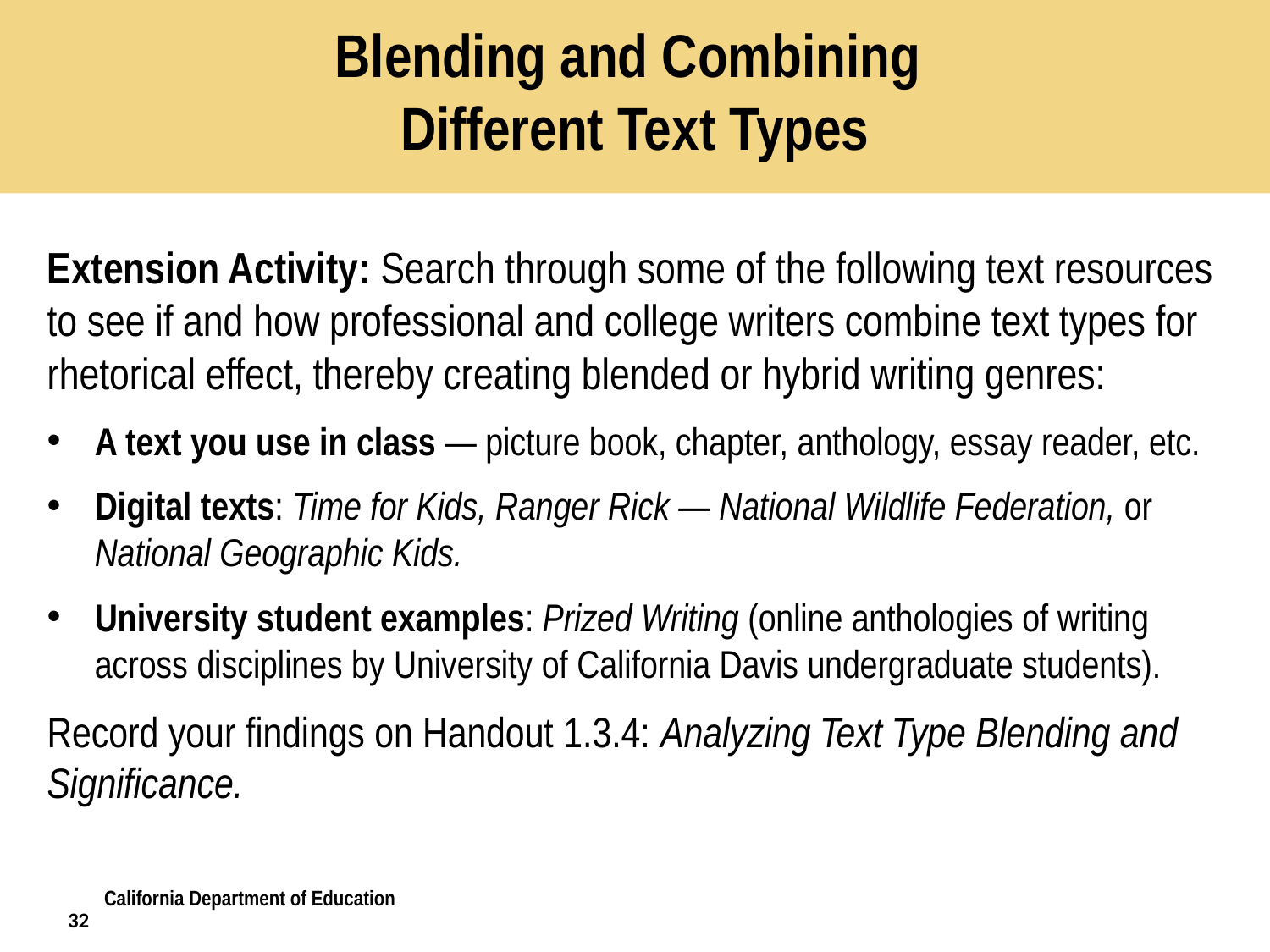

# Blending and Combining Different Text Types
Extension Activity: Search through some of the following text resources to see if and how professional and college writers combine text types for rhetorical effect, thereby creating blended or hybrid writing genres:
A text you use in class — picture book, chapter, anthology, essay reader, etc.
Digital texts: Time for Kids, Ranger Rick — National Wildlife Federation, or National Geographic Kids.
University student examples: Prized Writing (online anthologies of writing across disciplines by University of California Davis undergraduate students).
Record your findings on Handout 1.3.4: Analyzing Text Type Blending and Significance.

 California Department of Education
32